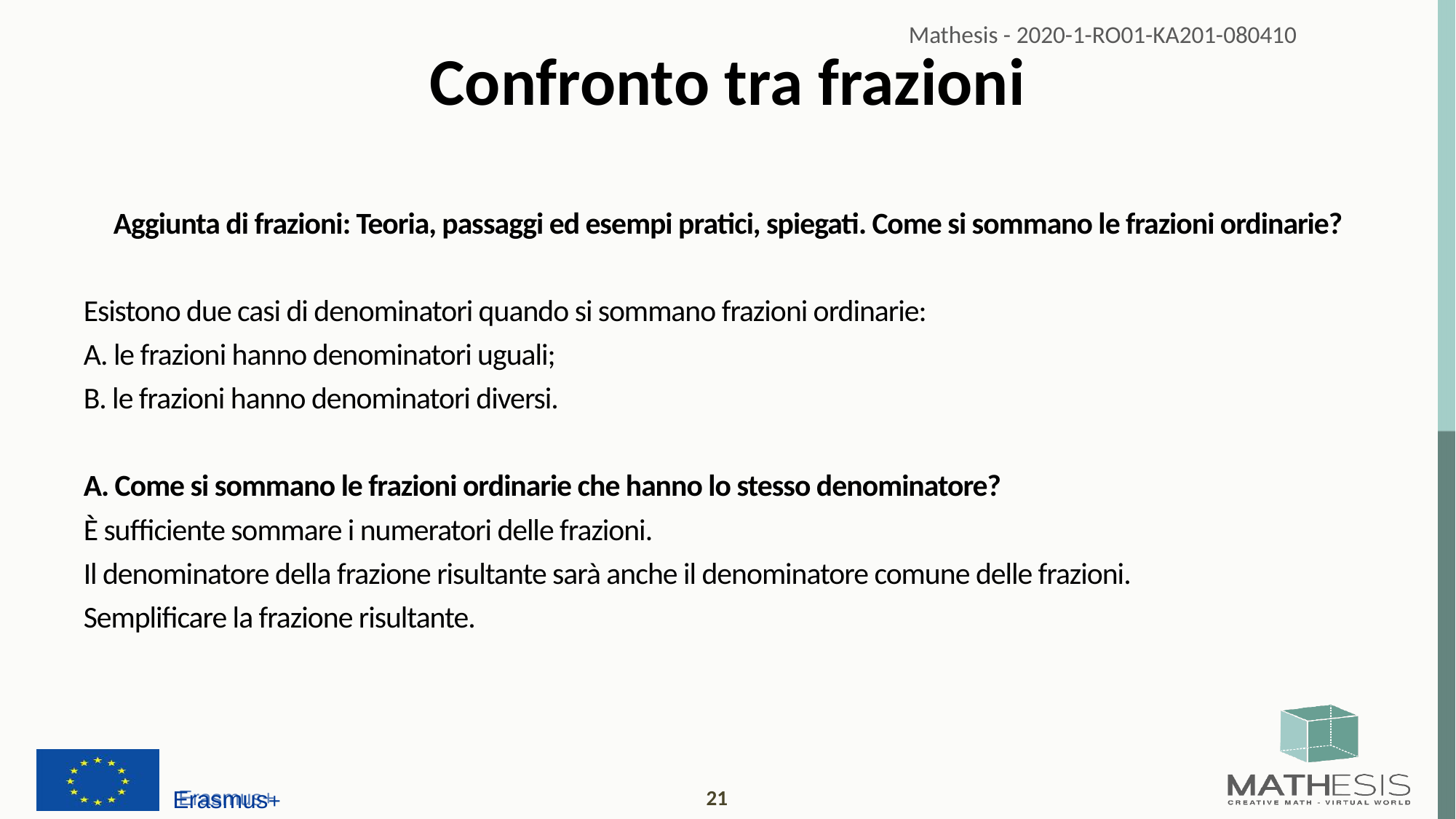

# Confronto tra frazioni
Aggiunta di frazioni: Teoria, passaggi ed esempi pratici, spiegati. Come si sommano le frazioni ordinarie?

Esistono due casi di denominatori quando si sommano frazioni ordinarie:
A. le frazioni hanno denominatori uguali;
B. le frazioni hanno denominatori diversi.

A. Come si sommano le frazioni ordinarie che hanno lo stesso denominatore?
È sufficiente sommare i numeratori delle frazioni.
Il denominatore della frazione risultante sarà anche il denominatore comune delle frazioni.
Semplificare la frazione risultante.